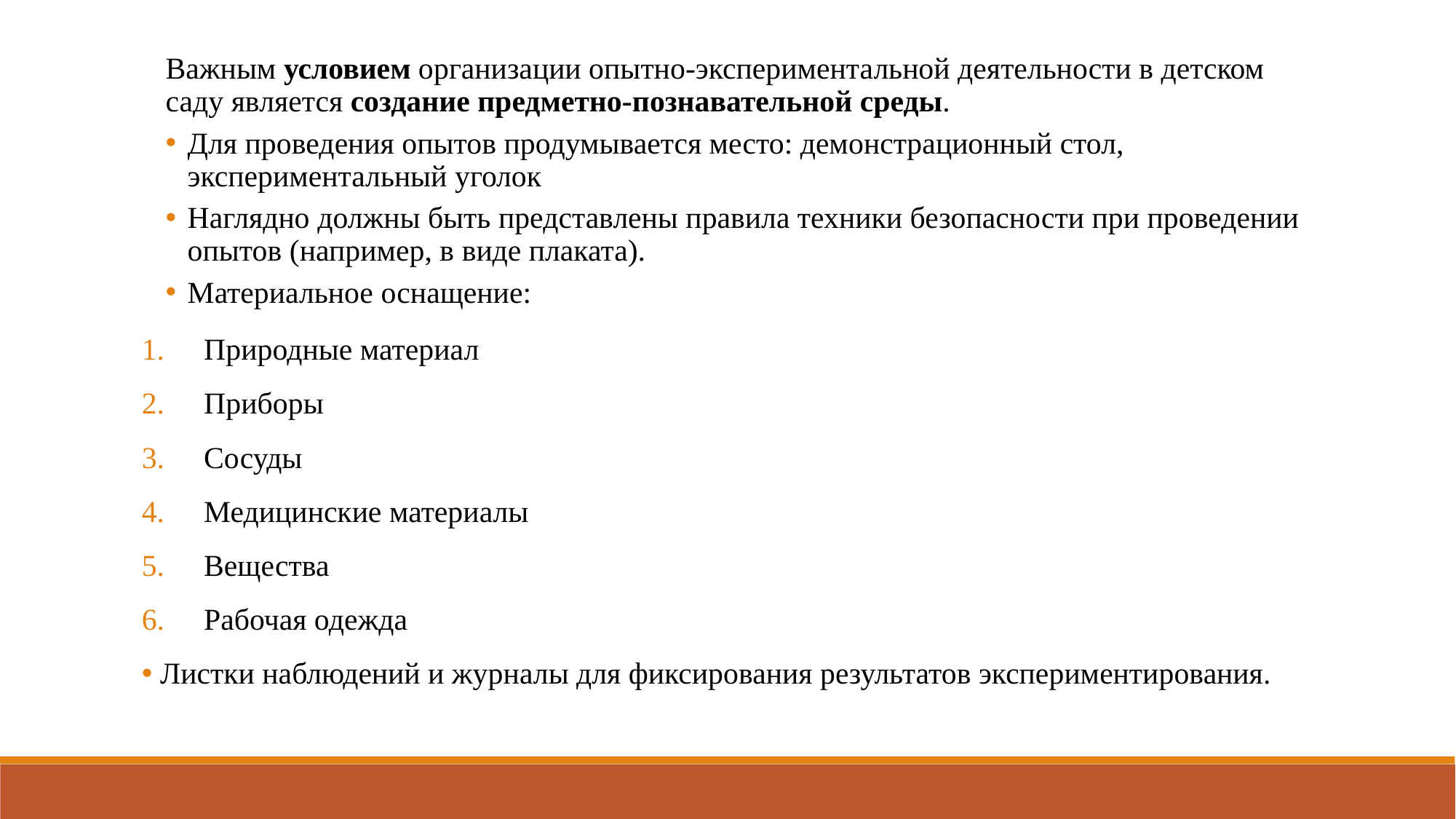

Важным условием организации опытно-экспериментальной деятельности в детском саду является создание предметно-познавательной среды.
Для проведения опытов продумывается место: демонстрационный стол, экспериментальный уголок
Наглядно должны быть представлены правила техники безопасности при проведении опытов (например, в виде плаката).
Материальное оснащение:
 Природные материал
 Приборы
 Сосуды
 Медицинские материалы
 Вещества
 Рабочая одежда
 Листки наблюдений и журналы для фиксирования результатов экспериментирования.